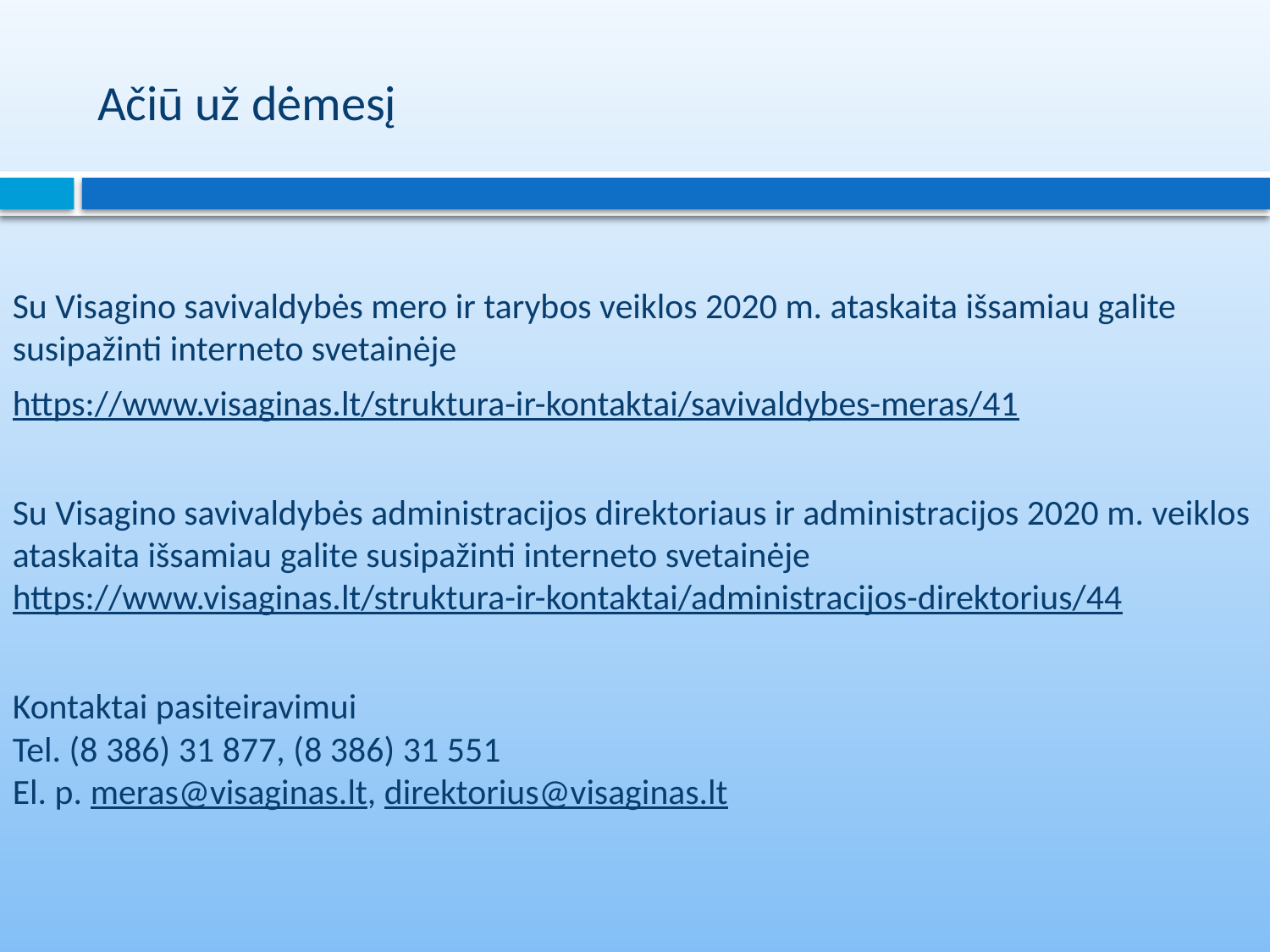

# Ačiū už dėmesį

Su Visagino savivaldybės mero ir tarybos veiklos 2020 m. ataskaita išsamiau galite susipažinti interneto svetainėje
https://www.visaginas.lt/struktura-ir-kontaktai/savivaldybes-meras/41

Su Visagino savivaldybės administracijos direktoriaus ir administracijos 2020 m. veiklos ataskaita išsamiau galite susipažinti interneto svetainėje   https://www.visaginas.lt/struktura-ir-kontaktai/administracijos-direktorius/44

Kontaktai pasiteiravimui
Tel. (8 386) 31 877, (8 386) 31 551
El. p. meras@visaginas.lt, direktorius@visaginas.lt